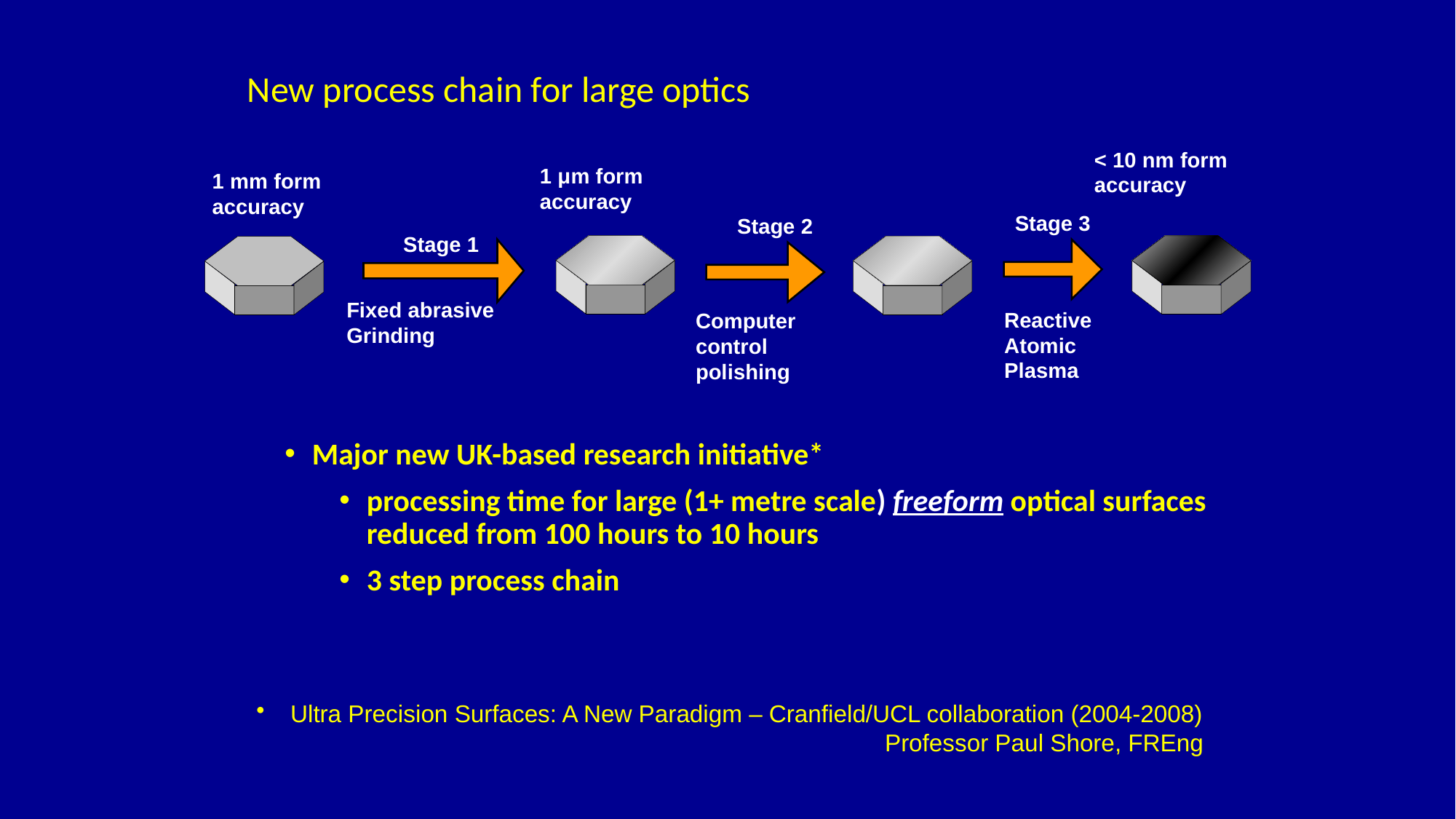

# New process chain for large optics
< 10 nm form accuracy
1 μm form accuracy
1 mm form accuracy
Stage 3
Stage 2
Stage 1

Fixed abrasive Grinding
Reactive Atomic Plasma
Computer control polishing
Major new UK-based research initiative*
processing time for large (1+ metre scale) freeform optical surfaces reduced from 100 hours to 10 hours
3 step process chain
Ultra Precision Surfaces: A New Paradigm – Cranfield/UCL collaboration (2004-2008)
Professor Paul Shore, FREng